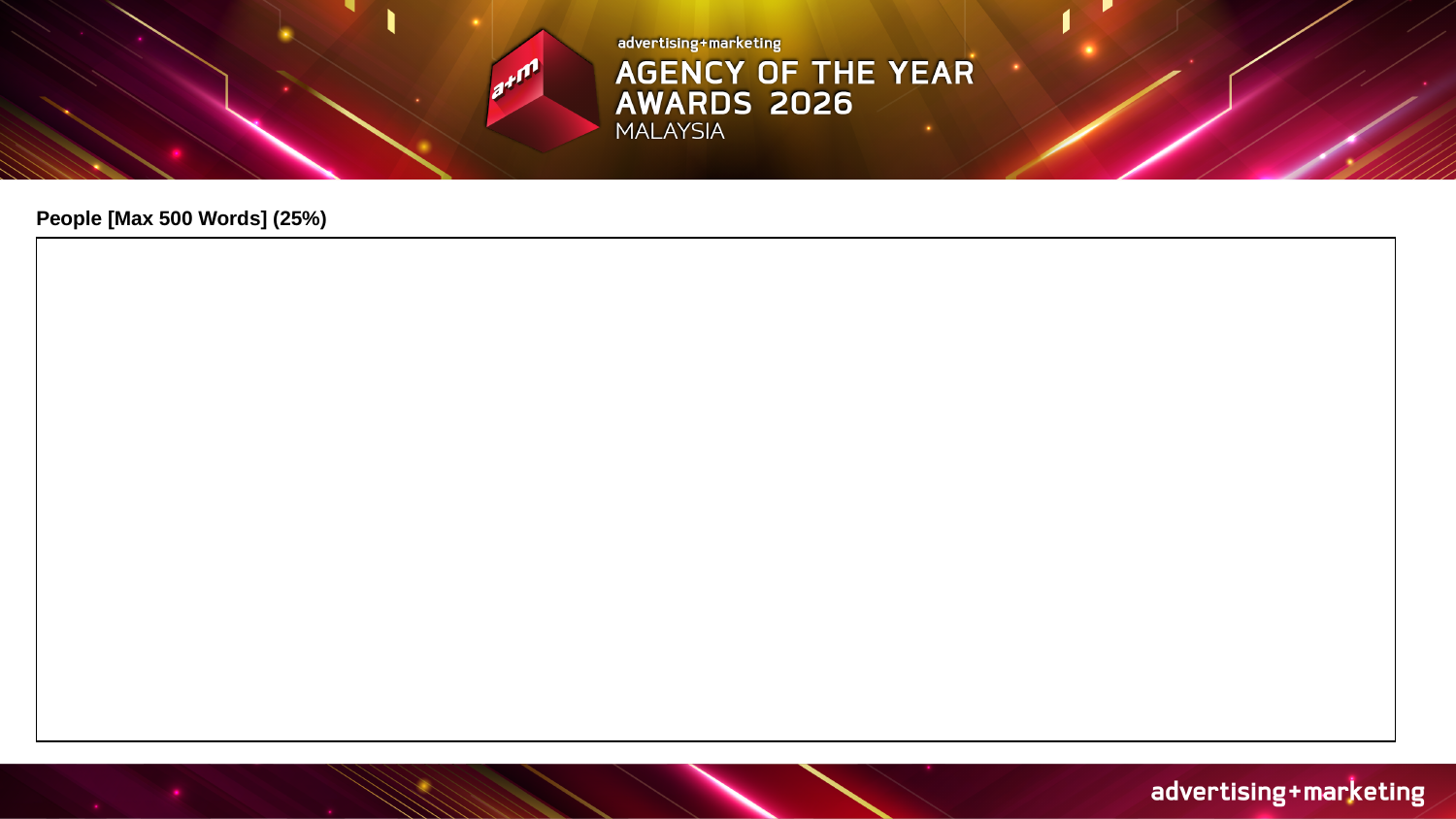

People [Max 500 Words] (25%)
|  |
| --- |
# v